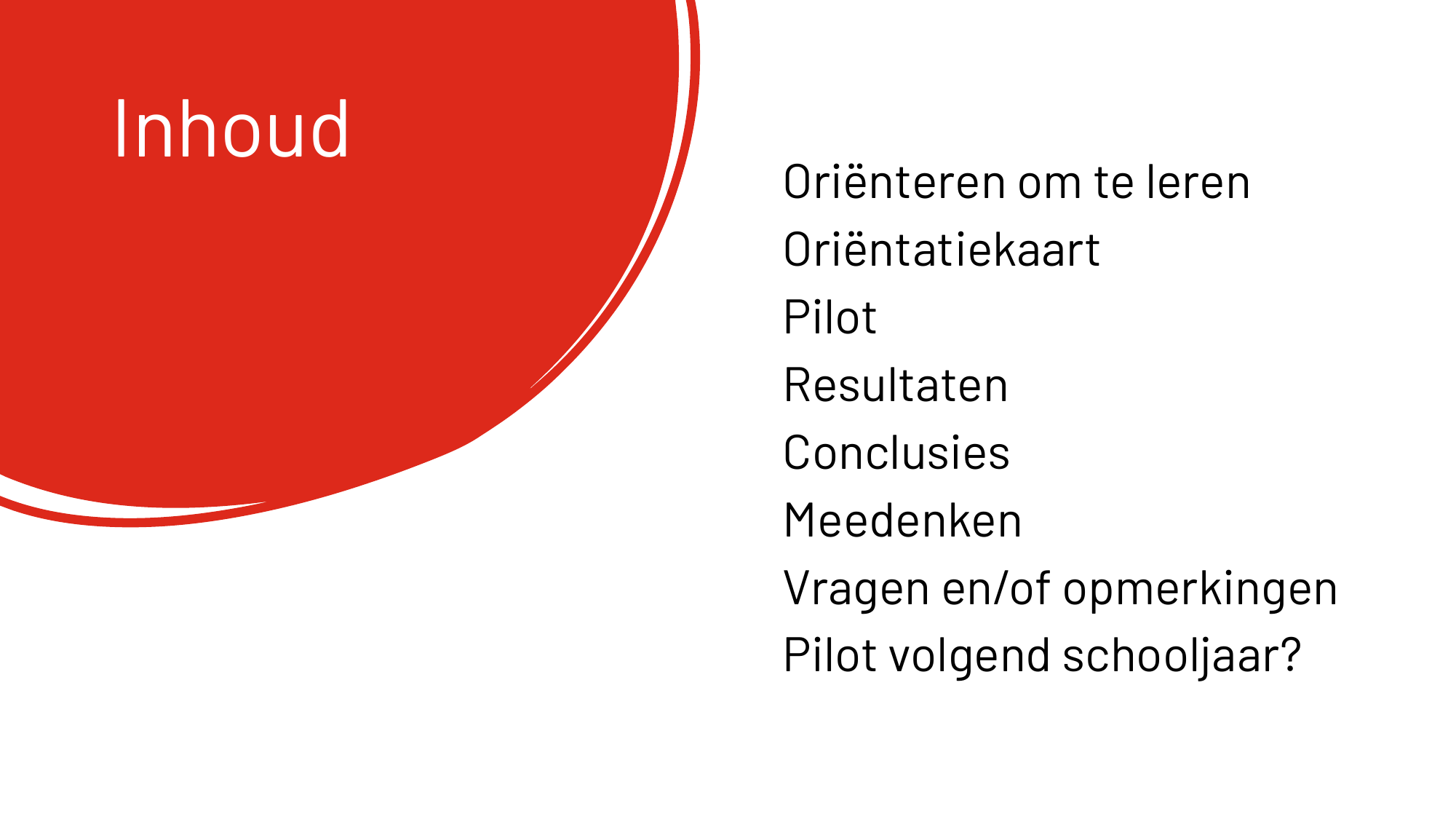

# Inhoud
Oriënteren om te leren
Oriëntatiekaart
Pilot
Resultaten
Conclusies
Meedenken
Vragen en/of opmerkingen
Pilot volgend schooljaar?